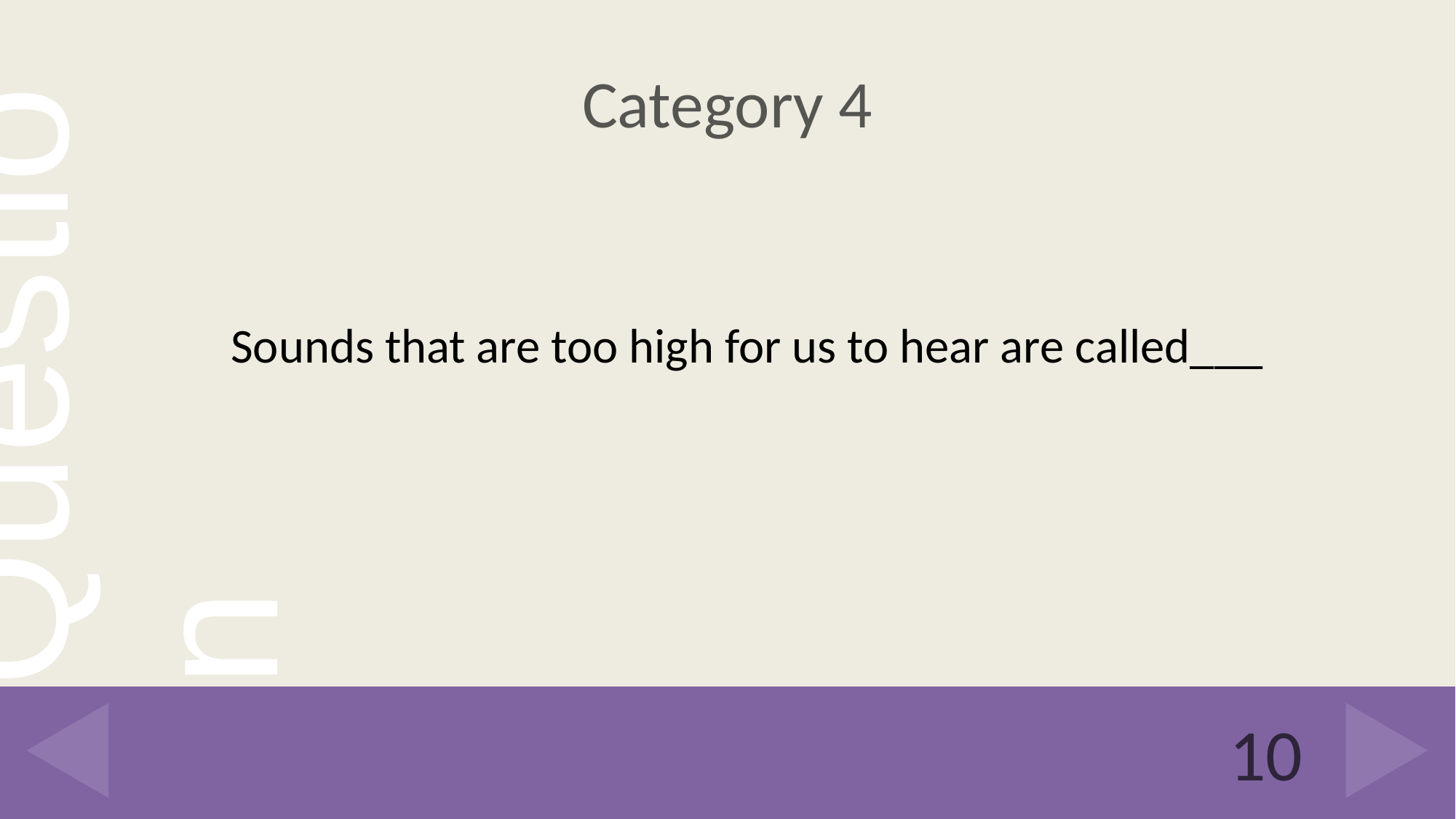

# Category 4
Sounds that are too high for us to hear are called___
10